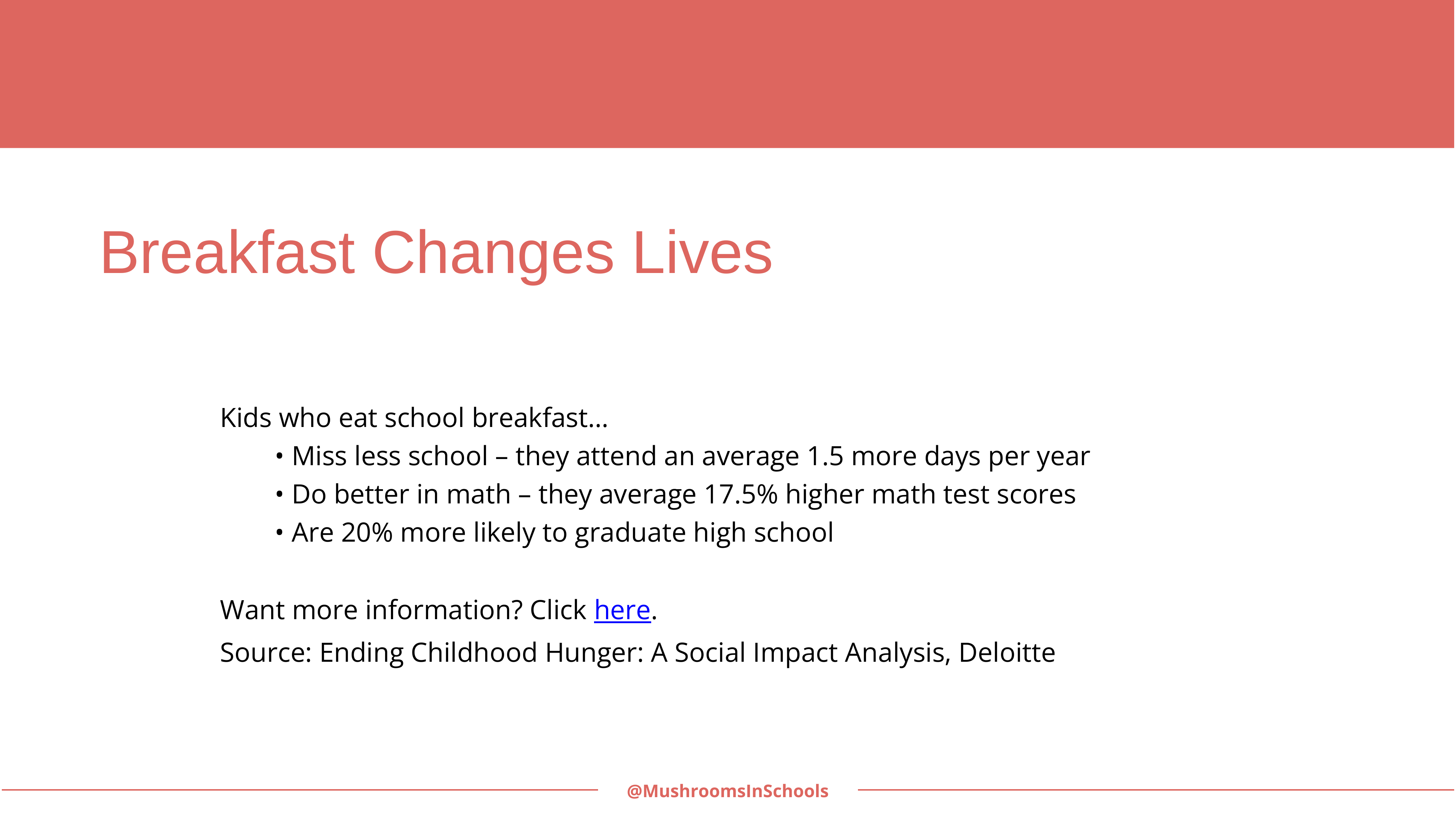

Breakfast Changes Lives
Kids who eat school breakfast…
• Miss less school – they attend an average 1.5 more days per year
• Do better in math – they average 17.5% higher math test scores
• Are 20% more likely to graduate high school

Want more information? Click here.
Source: Ending Childhood Hunger: A Social Impact Analysis, Deloitte
@MushroomsInSchools